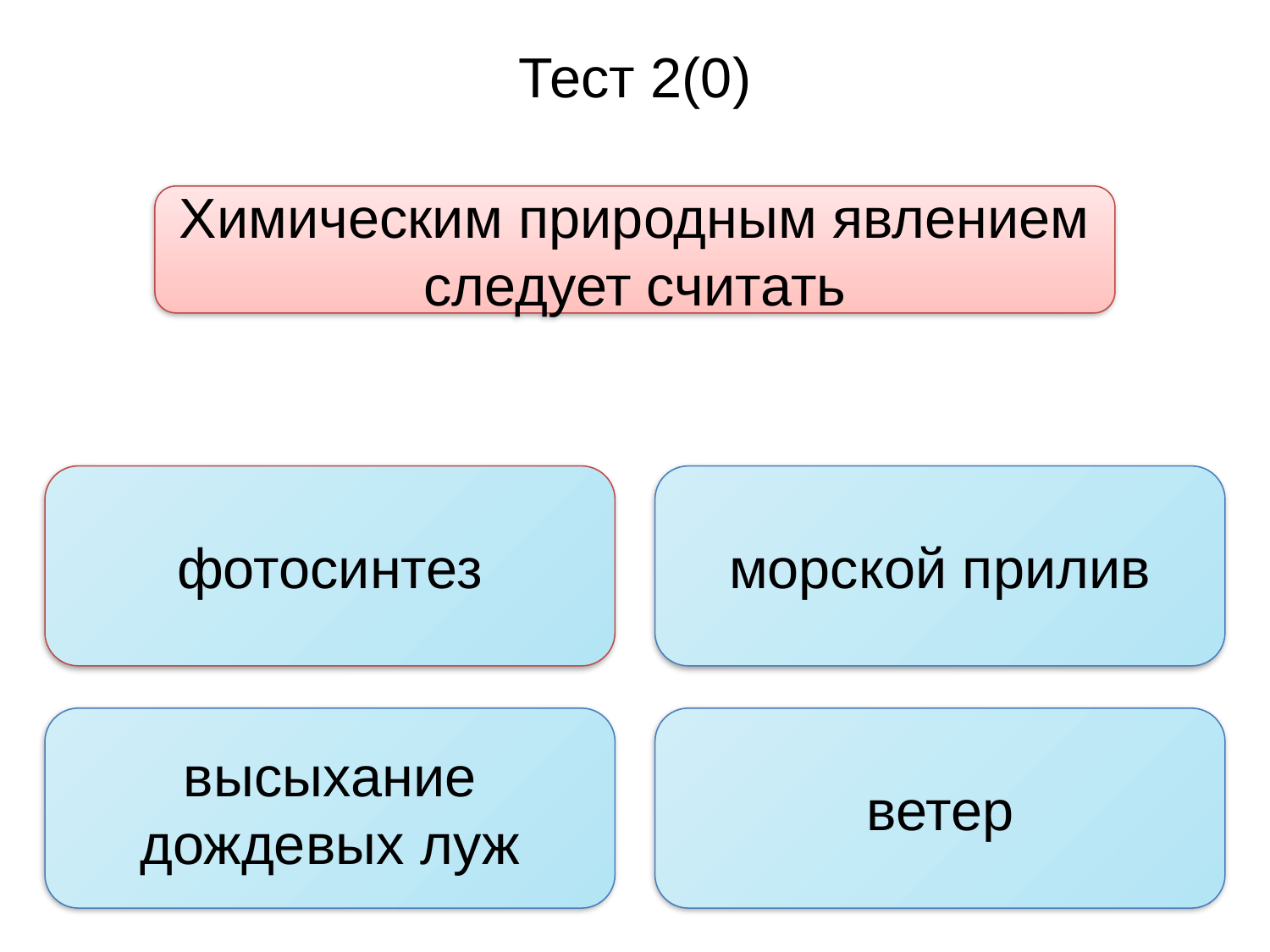

Тест 2(0)
Химическим природным явлением
следует считать
фотосинтез
морской прилив
высыхание дождевых луж
ветер